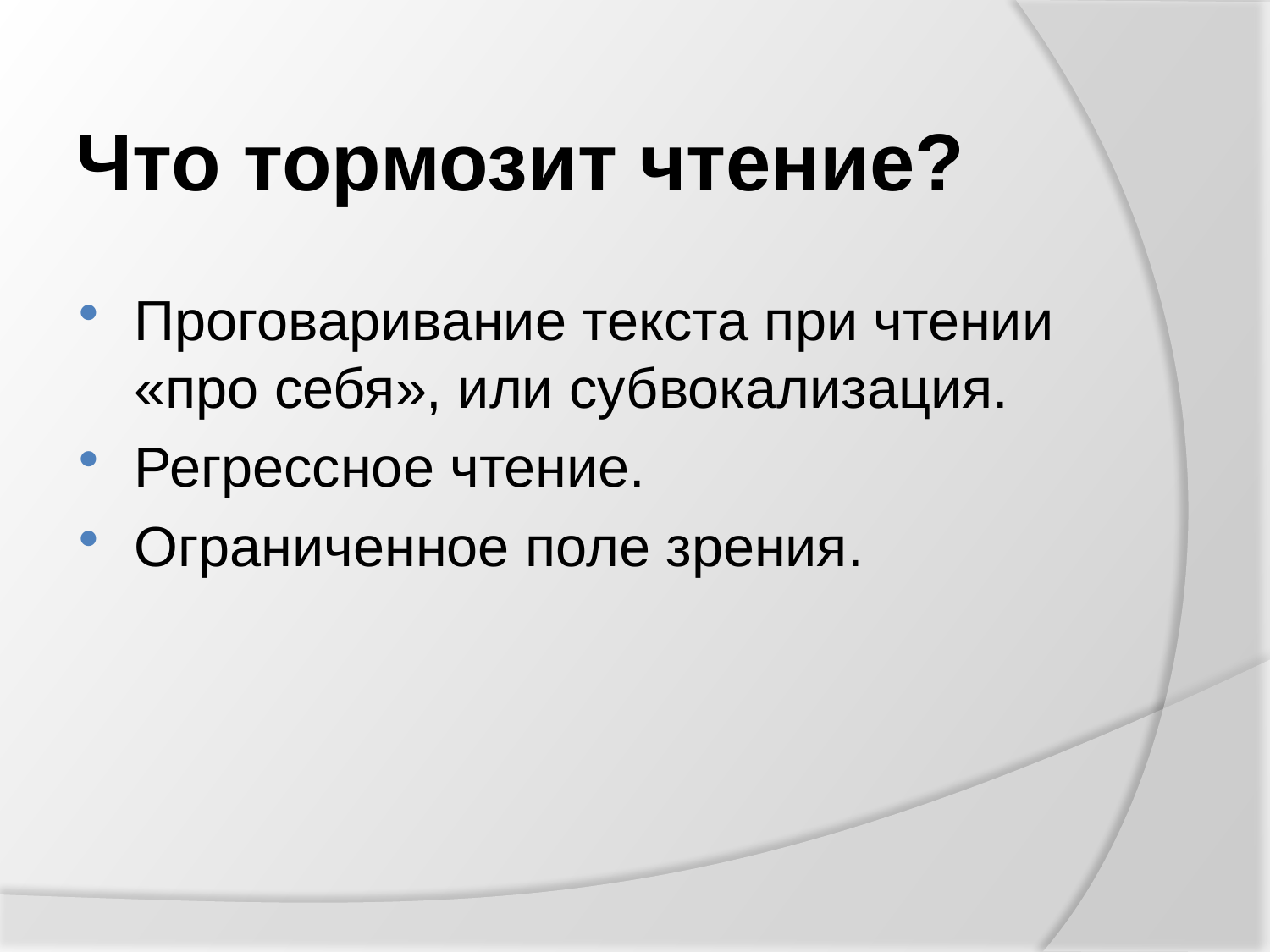

# Что тормозит чтение?
Проговаривание текста при чтении «про себя», или субвокализация.
Регрессное чтение.
Ограниченное поле зрения.